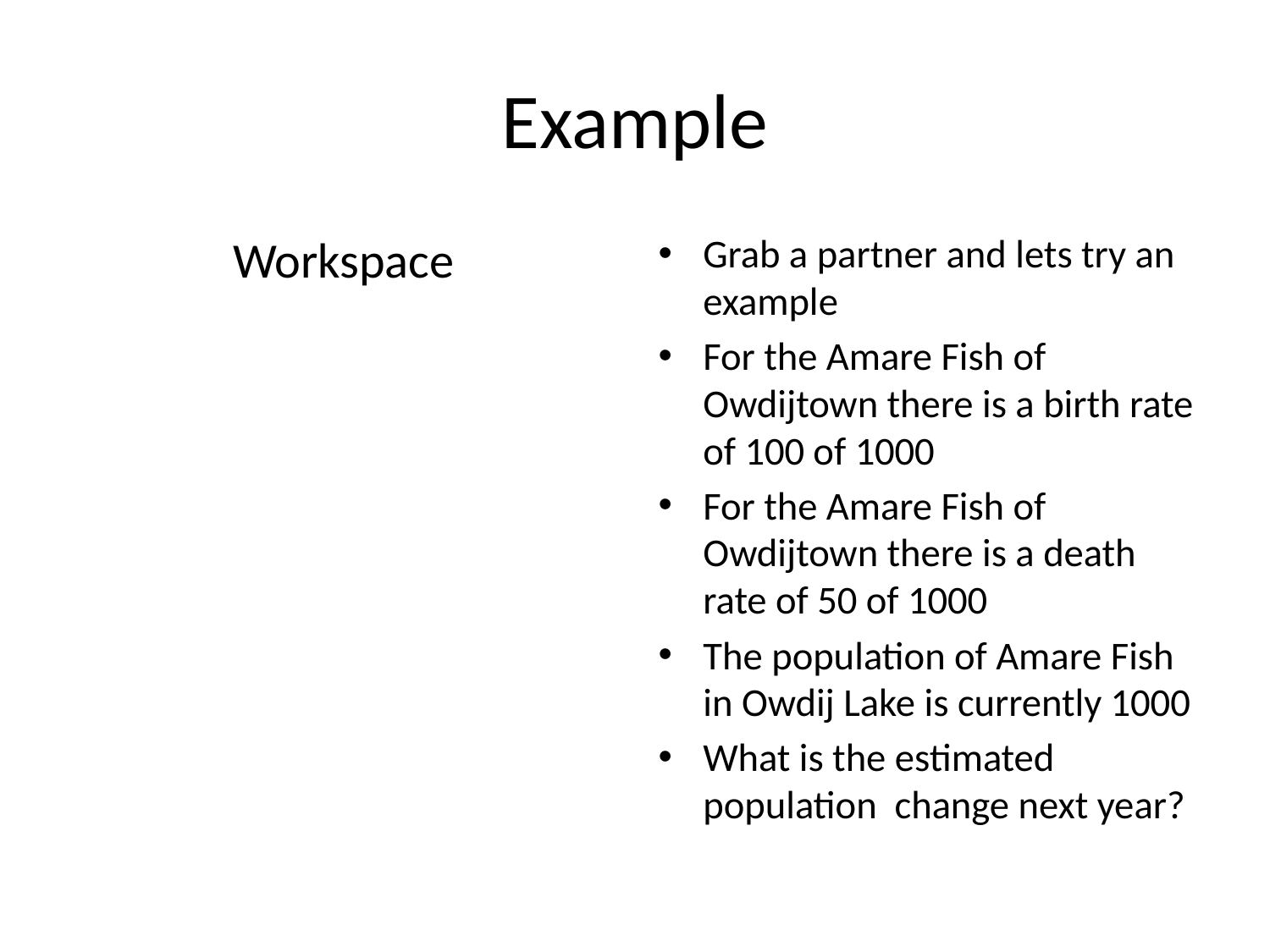

# Example
Workspace
Grab a partner and lets try an example
For the Amare Fish of Owdijtown there is a birth rate of 100 of 1000
For the Amare Fish of Owdijtown there is a death rate of 50 of 1000
The population of Amare Fish in Owdij Lake is currently 1000
What is the estimated population  change next year?